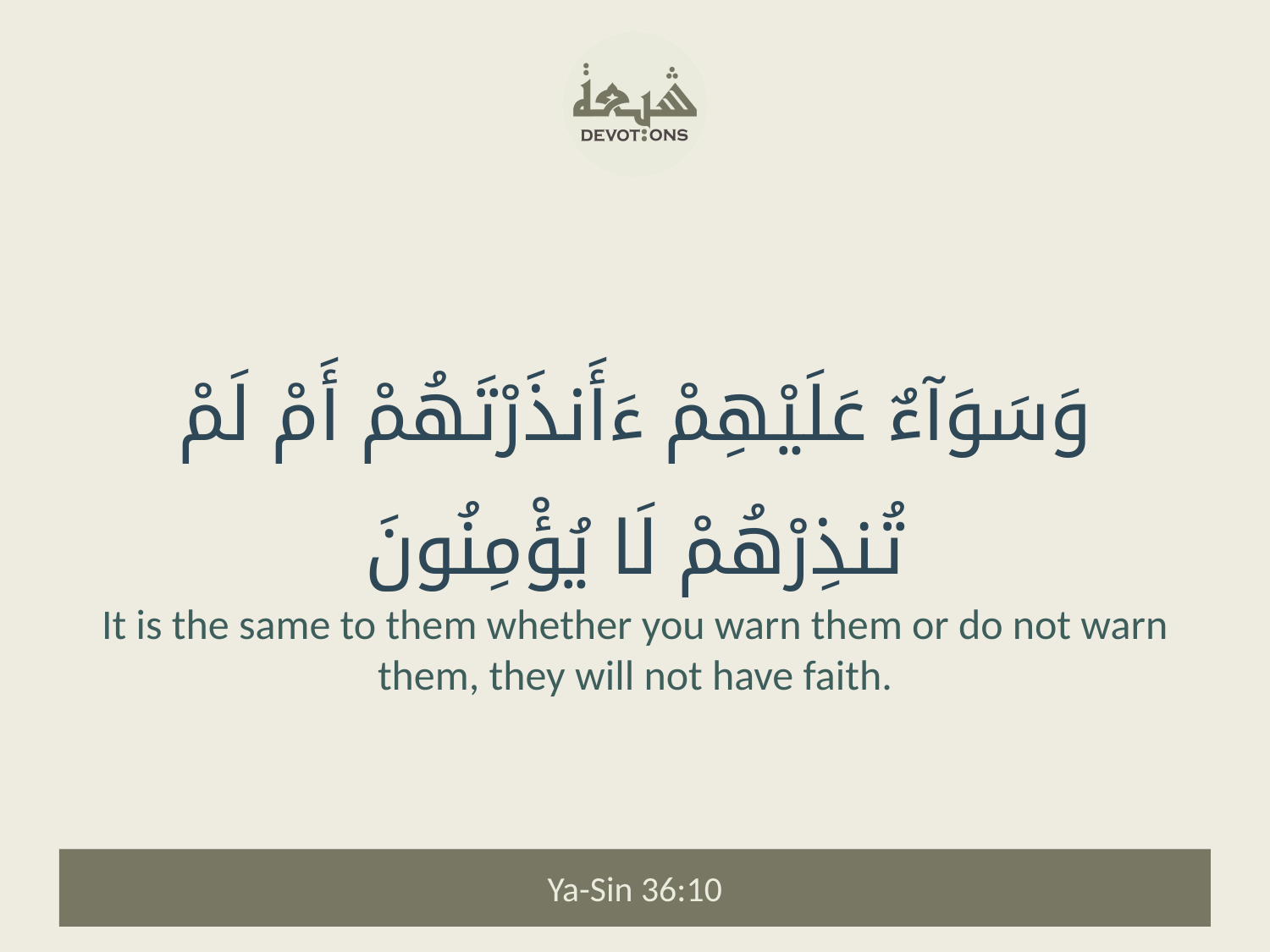

وَسَوَآءٌ عَلَيْهِمْ ءَأَنذَرْتَهُمْ أَمْ لَمْ تُنذِرْهُمْ لَا يُؤْمِنُونَ
It is the same to them whether you warn them or do not warn them, they will not have faith.
Ya-Sin 36:10